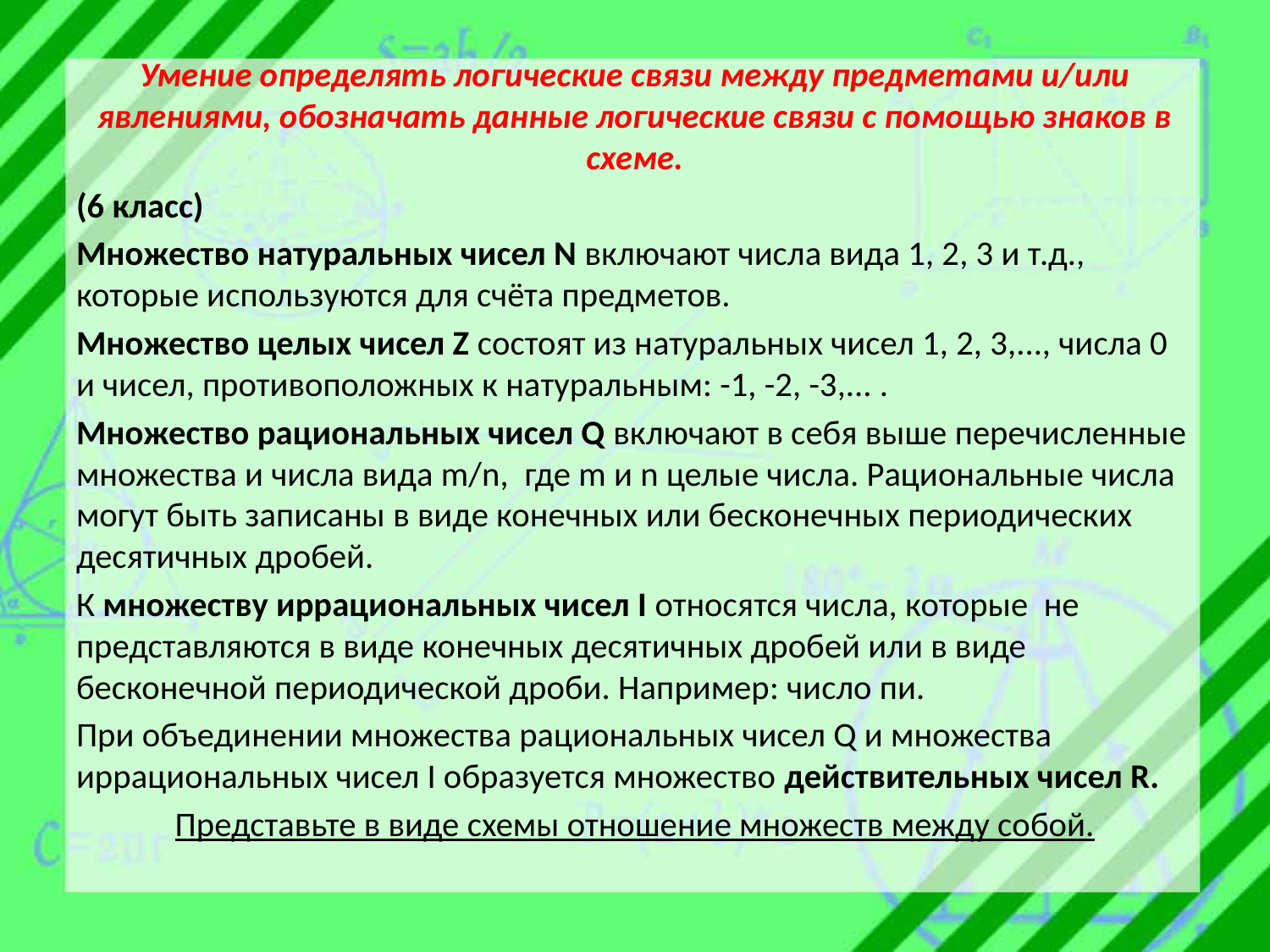

Умение определять логические связи между предметами и/или явлениями, обозначать данные логические связи с помощью знаков в схеме.
(6 класс)
Множество натуральных чисел N включают числа вида 1, 2, 3 и т.д., которые используются для счёта предметов.
Множество целых чисел Z состоят из натуральных чисел 1, 2, 3,..., числа 0 и чисел, противоположных к натуральным: -1, -2, -3,... .
Множество рациональных чисел Q включают в себя выше перечисленные множества и числа вида m/n,  где m и n целые числа. Рациональные числа могут быть записаны в виде конечных или бесконечных периодических десятичных дробей.
К множеству иррациональных чисел I относятся числа, которые  не представляются в виде конечных десятичных дробей или в виде бесконечной периодической дроби. Например: число пи.
При объединении множества рациональных чисел Q и множества иррациональных чисел I образуется множество действительных чисел R.
Представьте в виде схемы отношение множеств между собой.